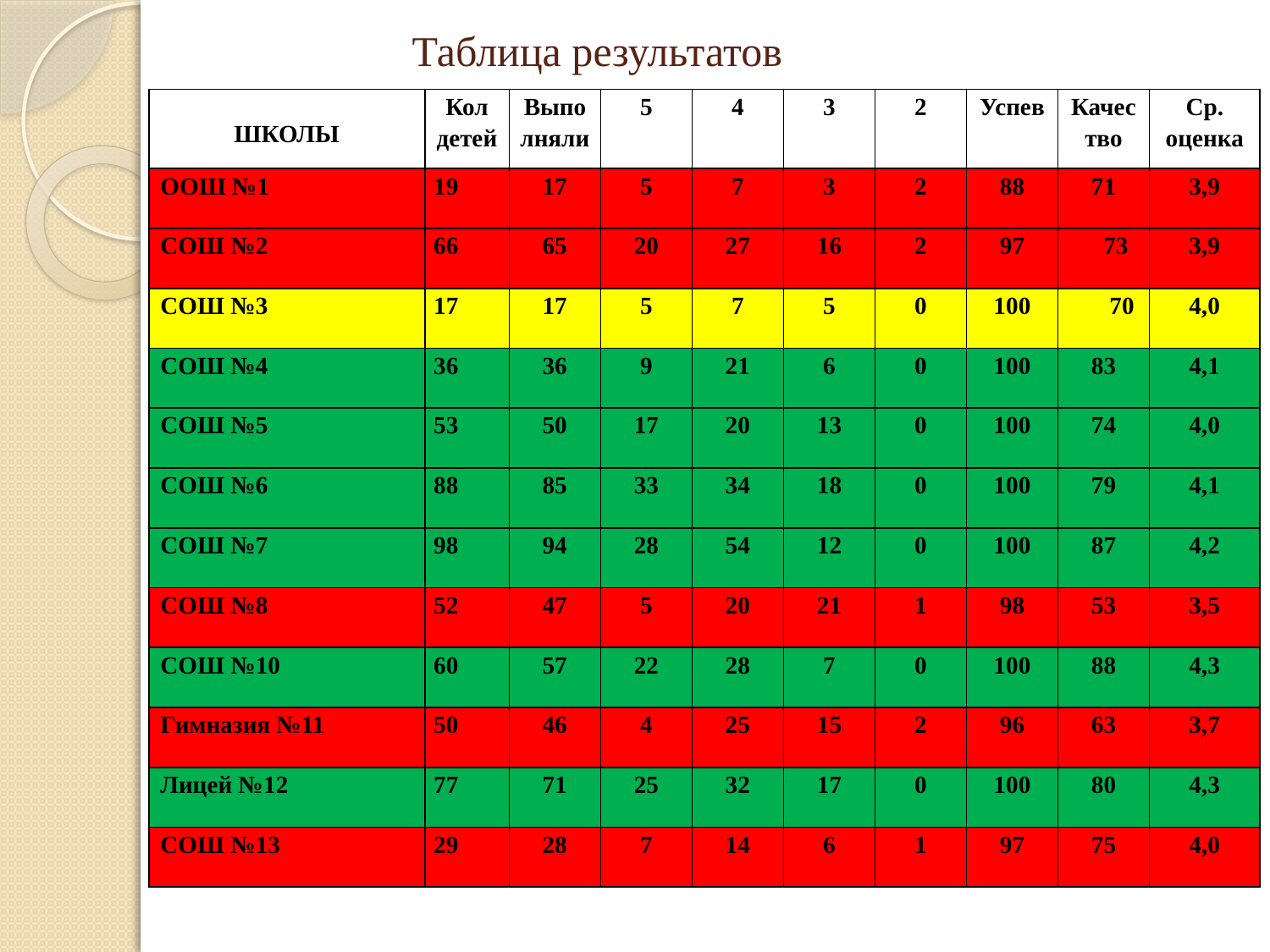

# Таблица результатов
| ШКОЛЫ | Кол детей | Выполняли | 5 | 4 | 3 | 2 | Успев | Качество | Ср. оценка |
| --- | --- | --- | --- | --- | --- | --- | --- | --- | --- |
| ООШ №1 | 19 | 17 | 5 | 7 | 3 | 2 | 88 | 71 | 3,9 |
| СОШ №2 | 66 | 65 | 20 | 27 | 16 | 2 | 97 | 73 | 3,9 |
| СОШ №3 | 17 | 17 | 5 | 7 | 5 | 0 | 100 | 70 | 4,0 |
| СОШ №4 | 36 | 36 | 9 | 21 | 6 | 0 | 100 | 83 | 4,1 |
| СОШ №5 | 53 | 50 | 17 | 20 | 13 | 0 | 100 | 74 | 4,0 |
| СОШ №6 | 88 | 85 | 33 | 34 | 18 | 0 | 100 | 79 | 4,1 |
| СОШ №7 | 98 | 94 | 28 | 54 | 12 | 0 | 100 | 87 | 4,2 |
| СОШ №8 | 52 | 47 | 5 | 20 | 21 | 1 | 98 | 53 | 3,5 |
| СОШ №10 | 60 | 57 | 22 | 28 | 7 | 0 | 100 | 88 | 4,3 |
| Гимназия №11 | 50 | 46 | 4 | 25 | 15 | 2 | 96 | 63 | 3,7 |
| Лицей №12 | 77 | 71 | 25 | 32 | 17 | 0 | 100 | 80 | 4,3 |
| СОШ №13 | 29 | 28 | 7 | 14 | 6 | 1 | 97 | 75 | 4,0 |